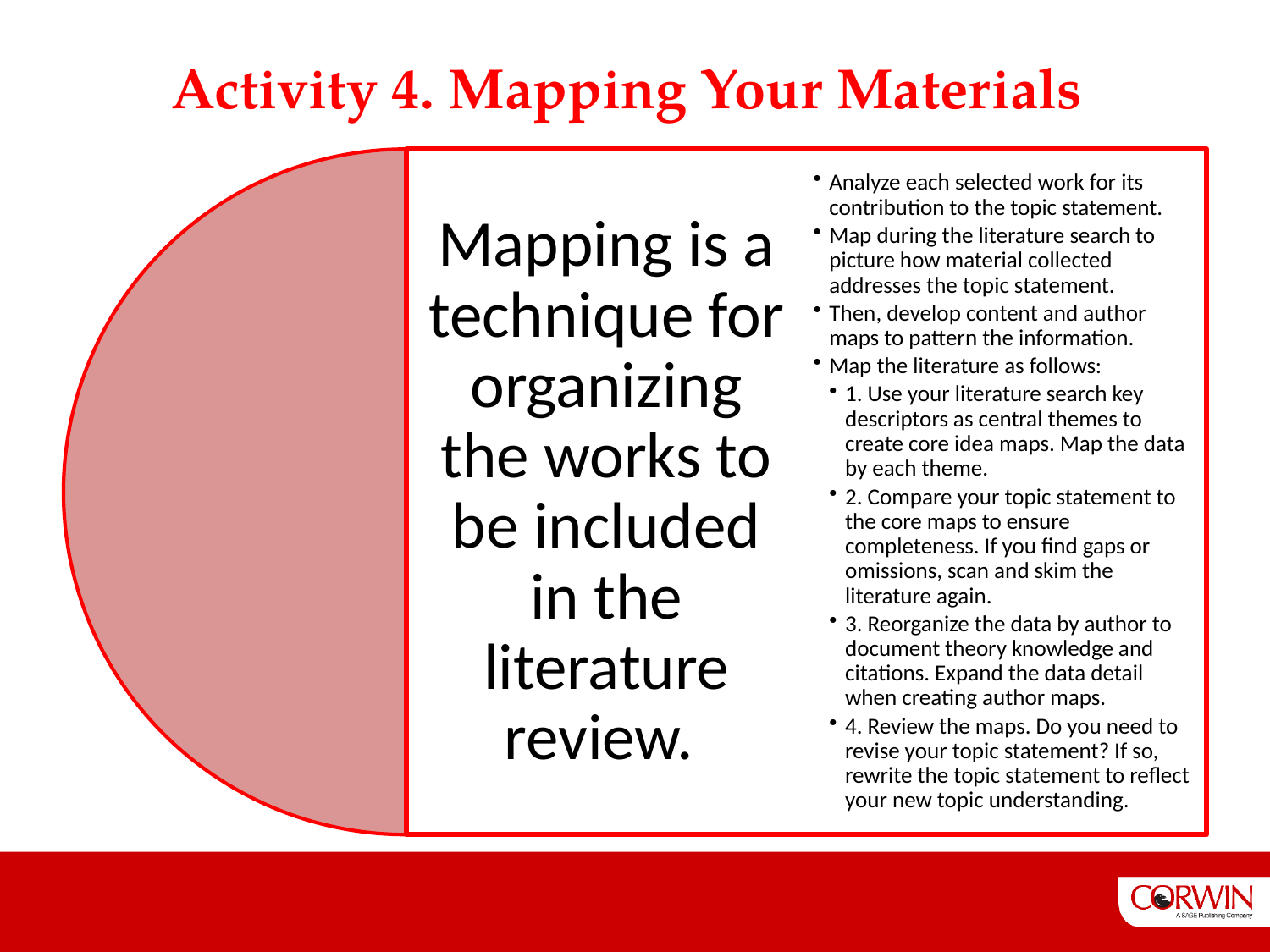

# Activity 4. Mapping Your Materials
Mapping is a technique for organizing the works to be included in the literature review.
Analyze each selected work for its contribution to the topic statement.
Map during the literature search to picture how material collected addresses the topic statement.
Then, develop content and author maps to pattern the information.
Map the literature as follows:
1. Use your literature search key descriptors as central themes to create core idea maps. Map the data by each theme.
2. Compare your topic statement to the core maps to ensure completeness. If you find gaps or omissions, scan and skim the literature again.
3. Reorganize the data by author to document theory knowledge and citations. Expand the data detail when creating author maps.
4. Review the maps. Do you need to revise your topic statement? If so, rewrite the topic statement to reflect your new topic understanding.